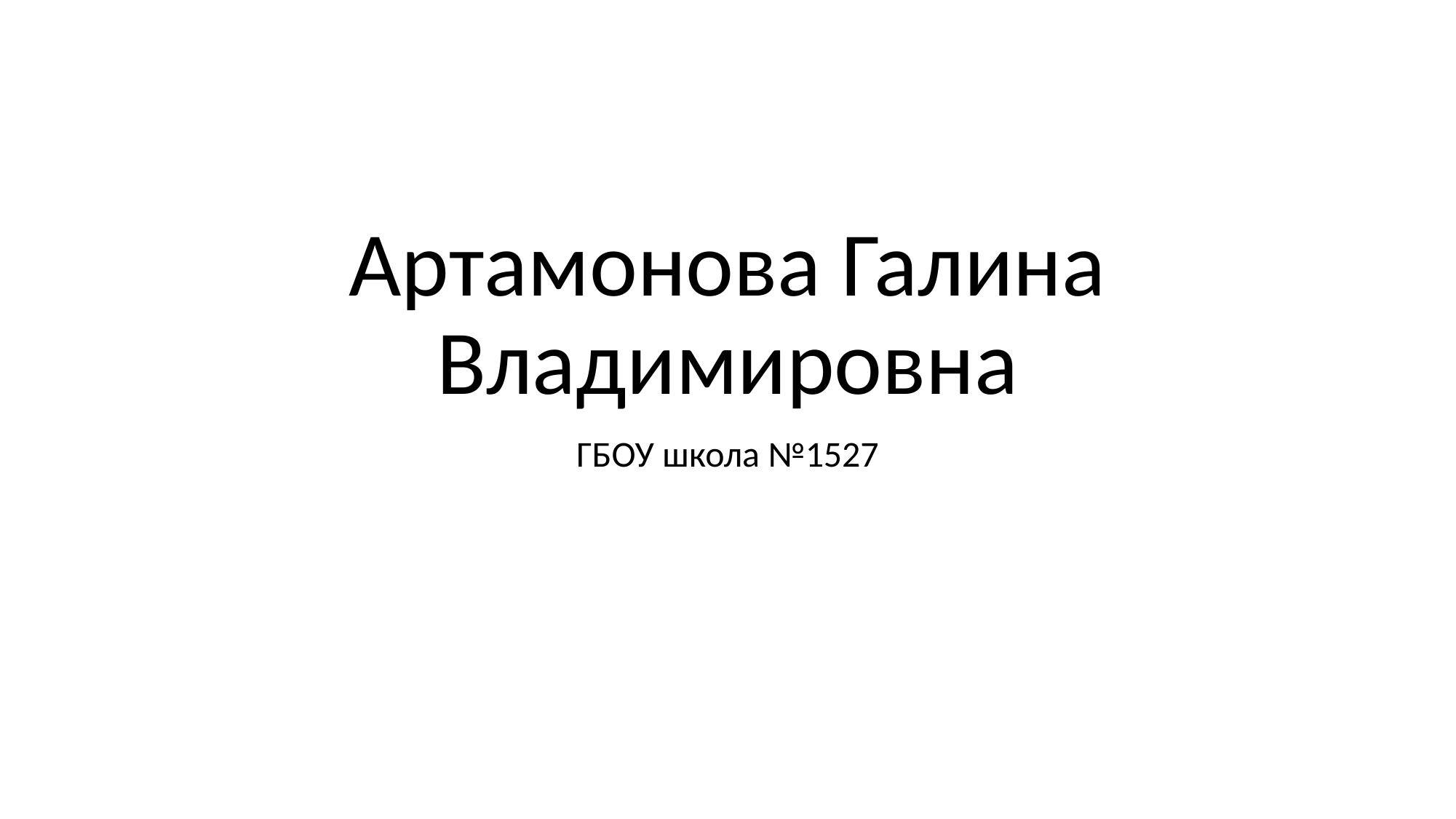

# Артамонова Галина Владимировна
ГБОУ школа №1527